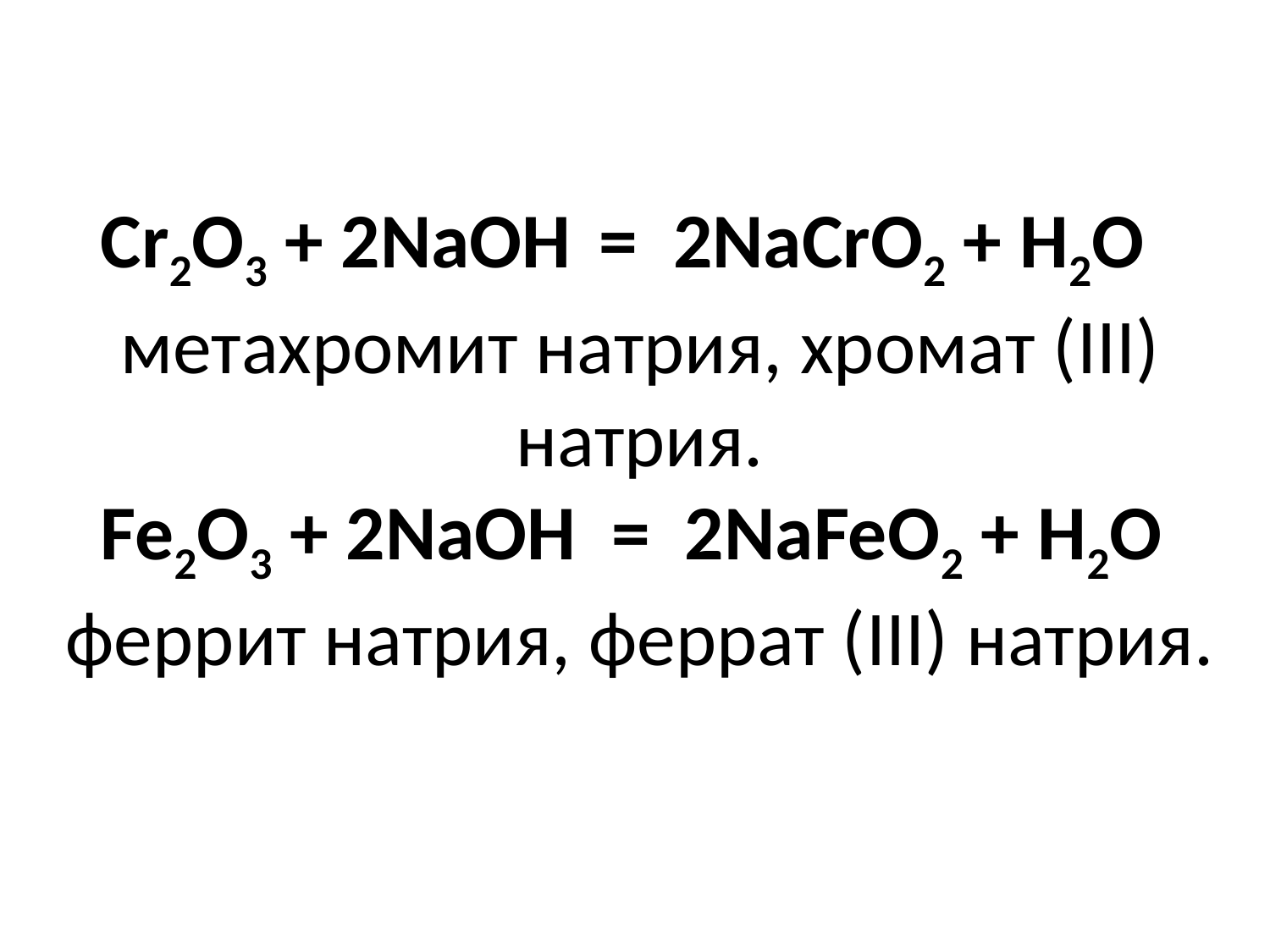

# Cr2O3 + 2NaOH  =  2NaCrO2 + H2O метахромит натрия, хромат (III) натрия. Fe2O3 + 2NaOH  =  2NaFeO2 + H2O феррит натрия, феррат (III) натрия.